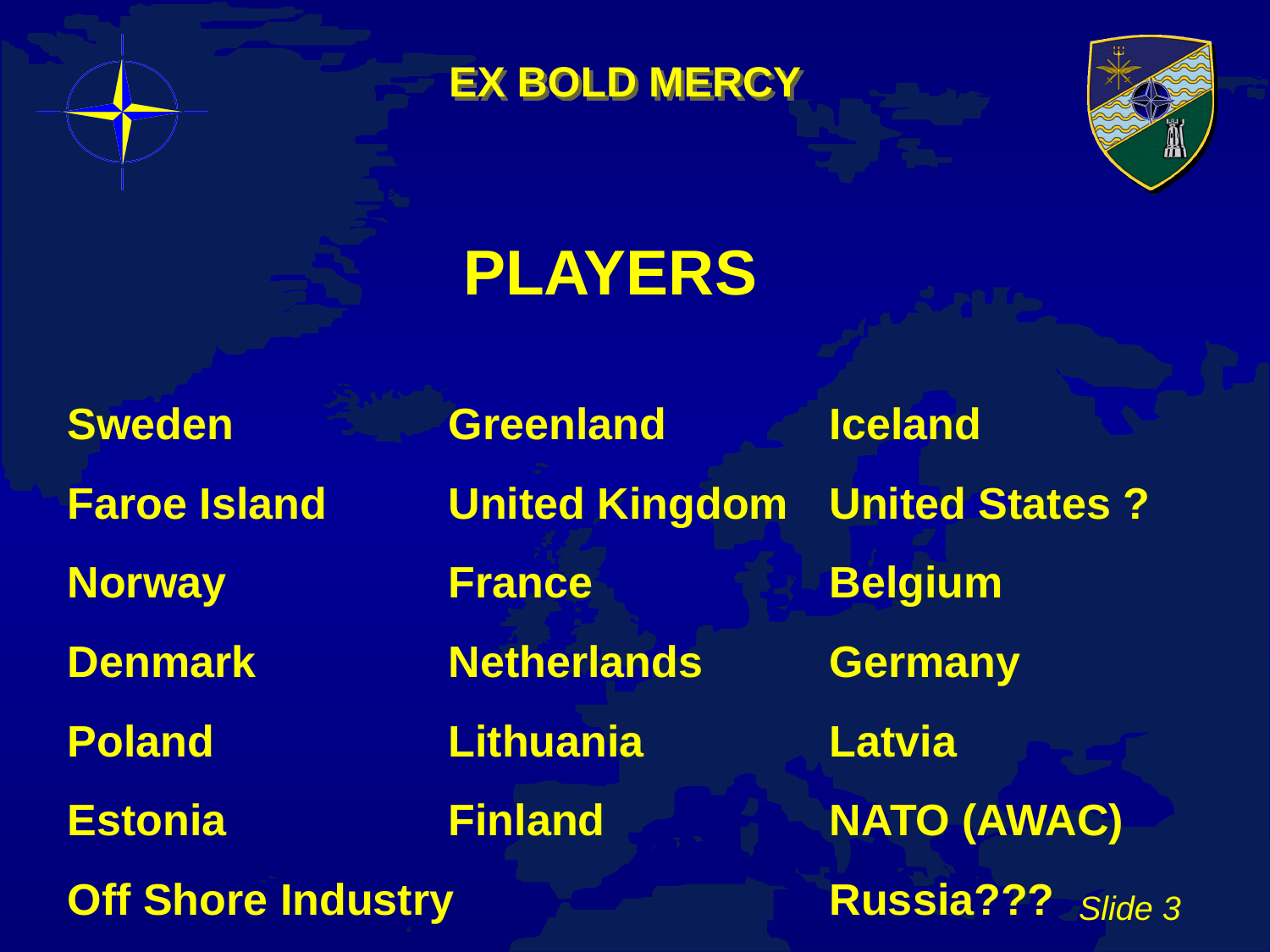

PLAYERS
Sweden		Greenland		Iceland
Faroe Island	United Kingdom	United States ?
Norway		France		Belgium
Denmark		Netherlands	Germany
Poland		Lithuania		Latvia
Estonia		Finland		NATO (AWAC)
Off Shore Industry			Russia???

Slide 3